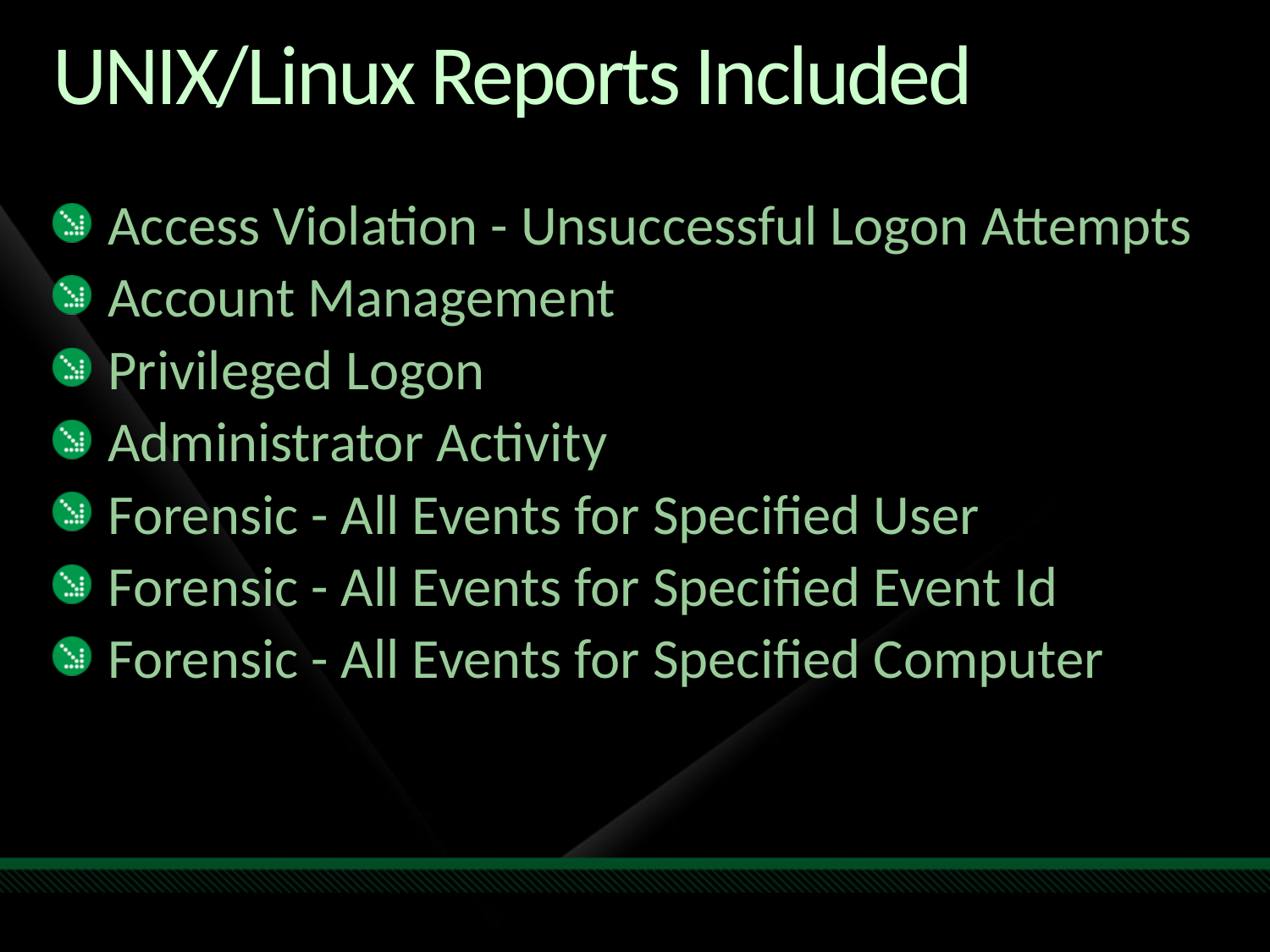

# UNIX/Linux Reports Included
Access Violation - Unsuccessful Logon Attempts
Account Management
Privileged Logon
Administrator Activity
Forensic - All Events for Specified User
Forensic - All Events for Specified Event Id
Forensic - All Events for Specified Computer